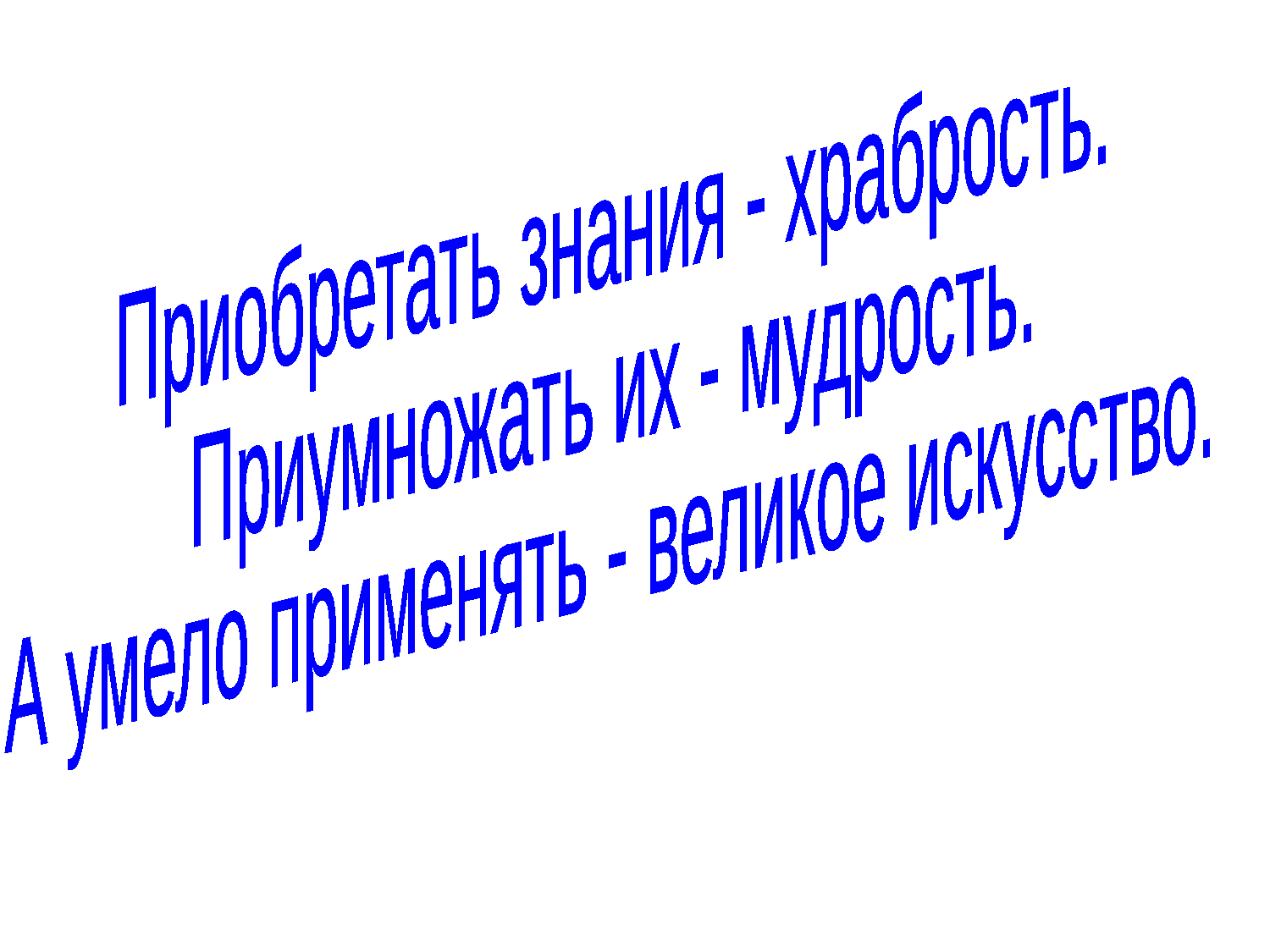

Приобретать знания - храбрость.
Приумножать их - мудрость.
А умело применять - великое искусство.